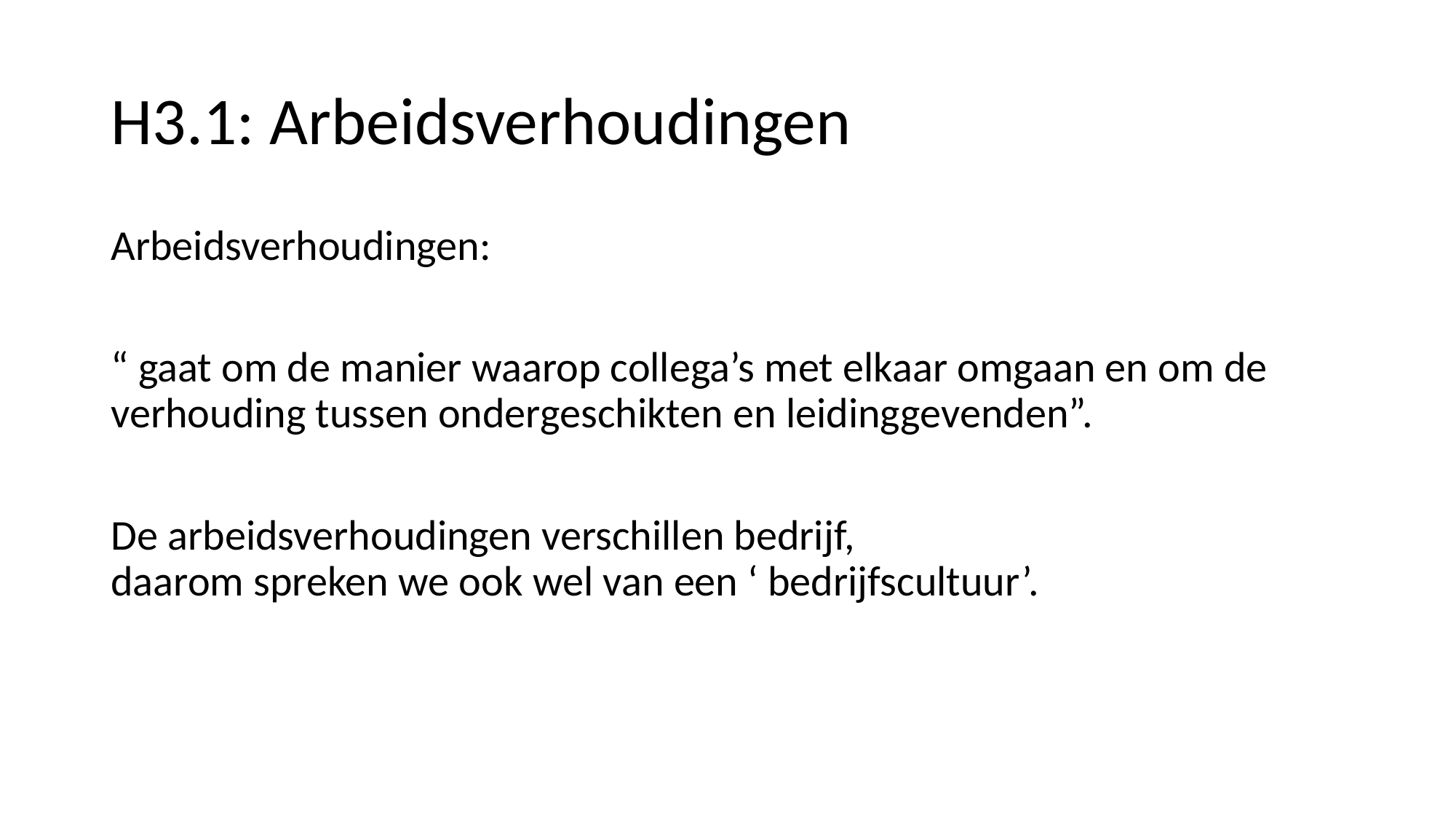

# H3.1: Arbeidsverhoudingen
Arbeidsverhoudingen:

“ gaat om de manier waarop collega’s met elkaar omgaan en om de verhouding tussen ondergeschikten en leidinggevenden”.

De arbeidsverhoudingen verschillen bedrijf,
daarom spreken we ook wel van een ‘ bedrijfscultuur’.